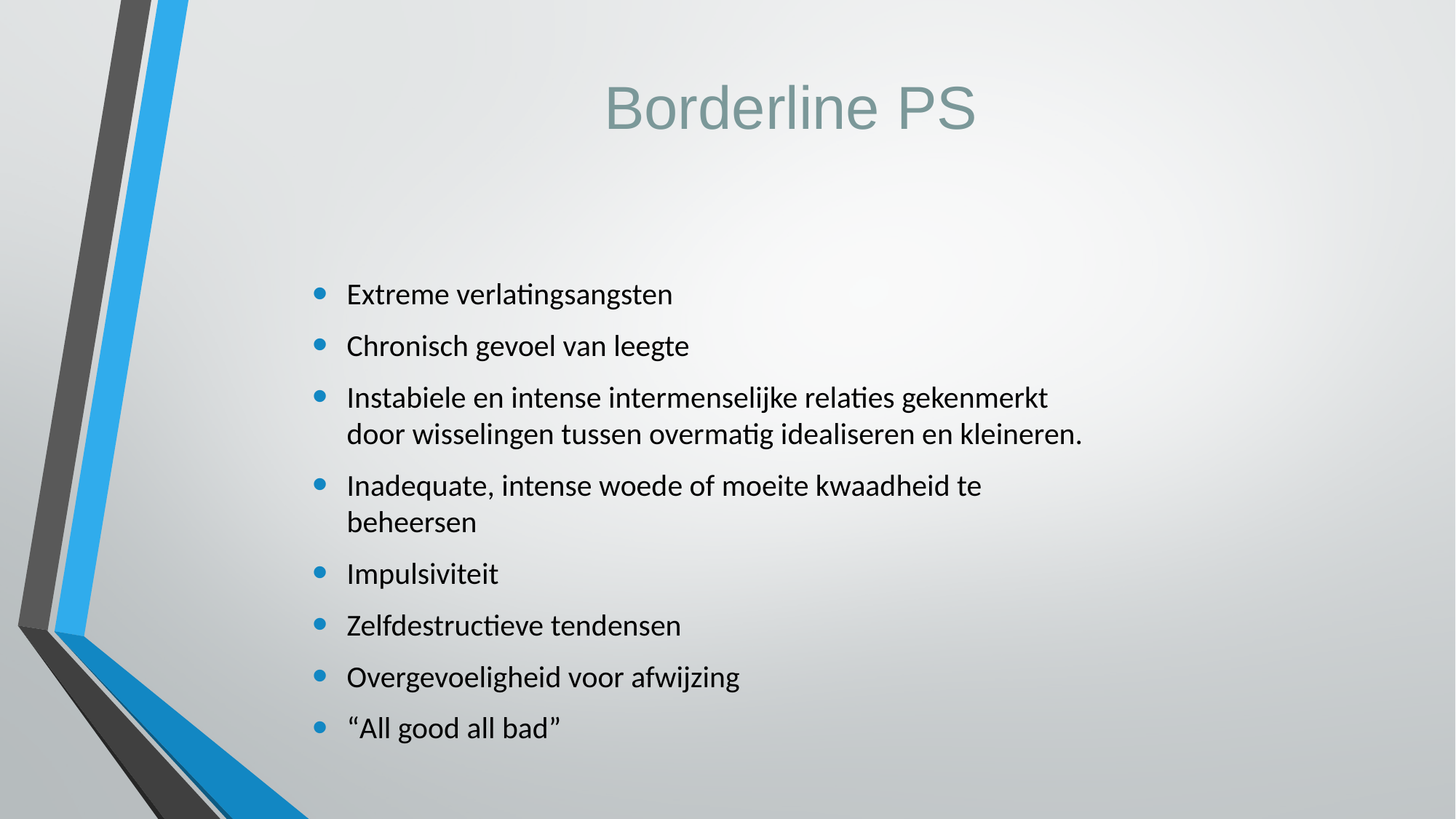

# Borderline PS

Extreme verlatingsangsten
Chronisch gevoel van leegte
Instabiele en intense intermenselijke relaties gekenmerkt door wisselingen tussen overmatig idealiseren en kleineren.
Inadequate, intense woede of moeite kwaadheid te beheersen
Impulsiviteit
Zelfdestructieve tendensen
Overgevoeligheid voor afwijzing
“All good all bad”